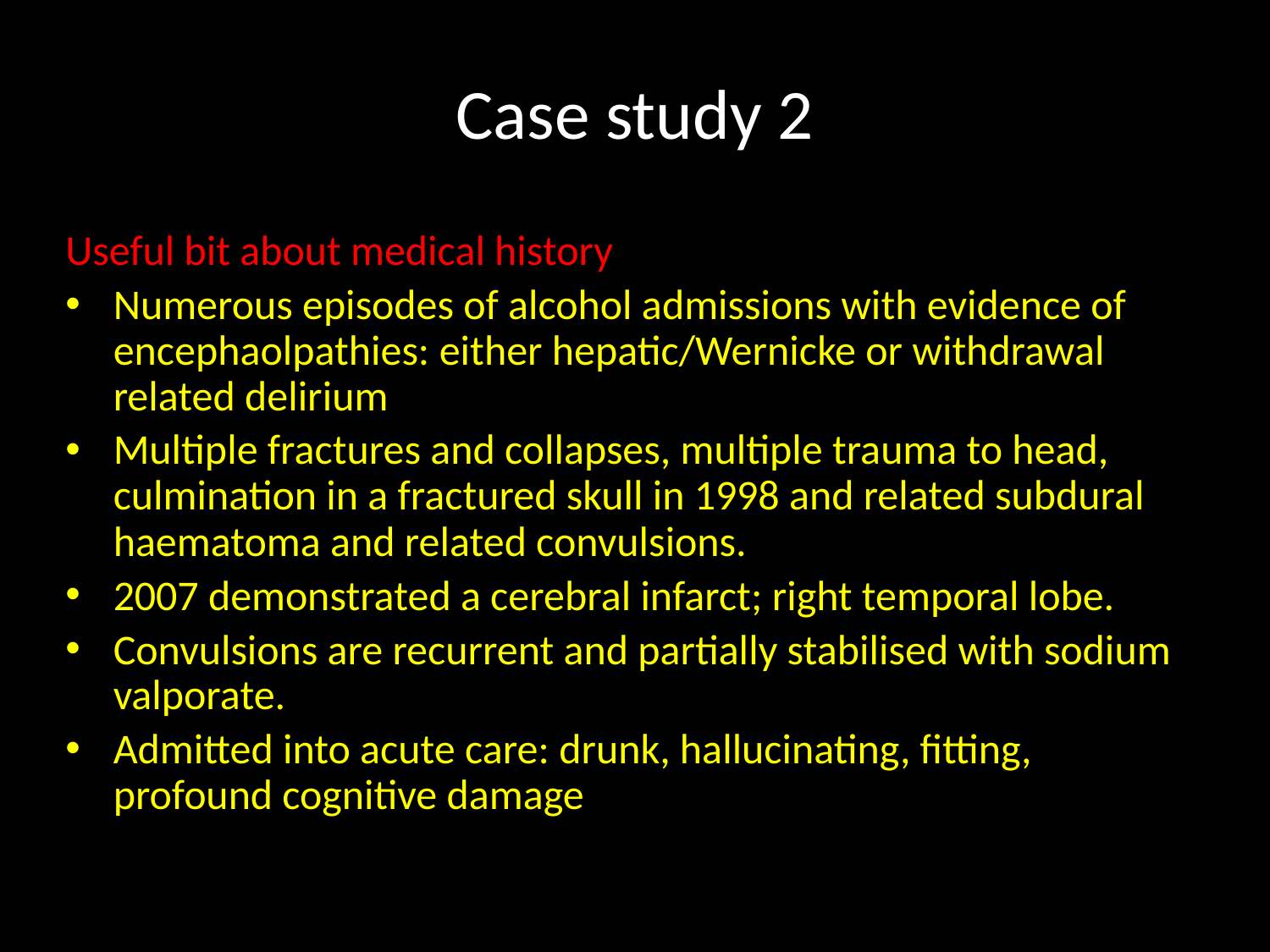

Case study 2
Useful bit about medical history
Numerous episodes of alcohol admissions with evidence of encephaolpathies: either hepatic/Wernicke or withdrawal related delirium
Multiple fractures and collapses, multiple trauma to head, culmination in a fractured skull in 1998 and related subdural haematoma and related convulsions.
2007 demonstrated a cerebral infarct; right temporal lobe.
Convulsions are recurrent and partially stabilised with sodium valporate.
Admitted into acute care: drunk, hallucinating, fitting, profound cognitive damage